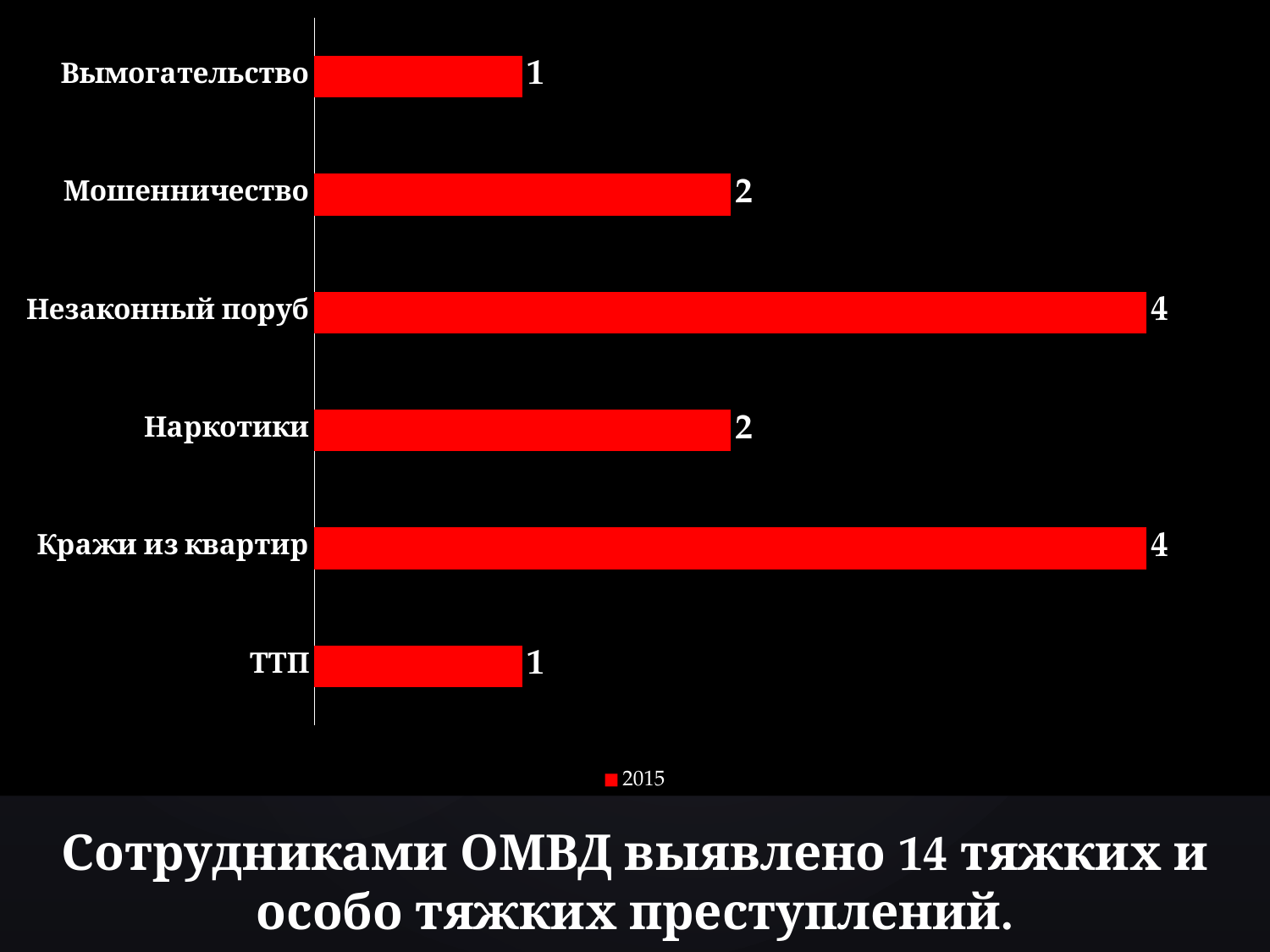

### Chart

| Category | 2015 |
|---|---|
| ТТП | 1.0 |
| Кражи из квартир | 4.0 |
| Наркотики | 2.0 |
| Незаконный поруб | 4.0 |
| Мошенничество | 2.0 |
| Вымогательство | 1.0 |
# Сотрудниками ОМВД выявлено 14 тяжких и особо тяжких преступлений.